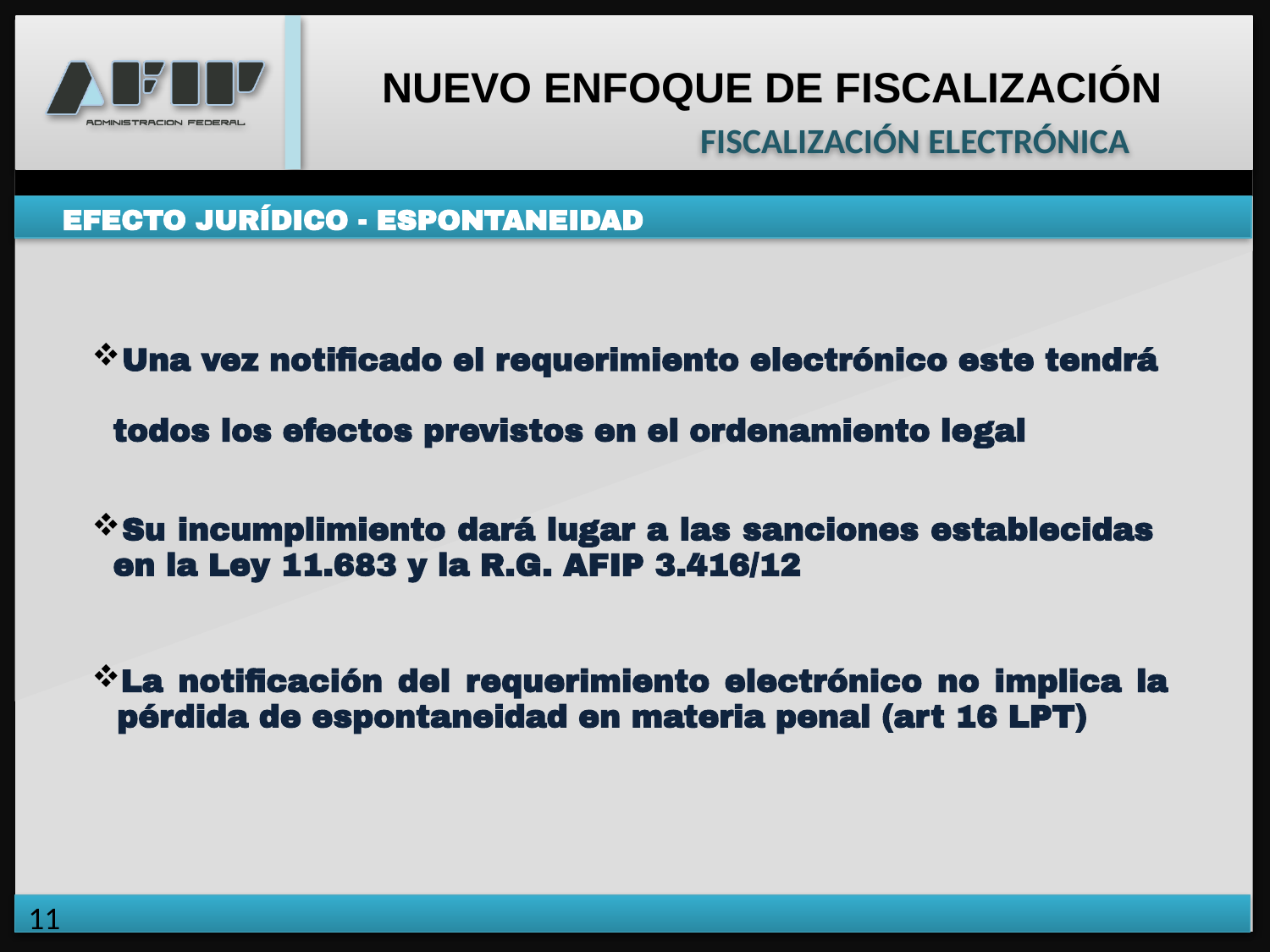

FISCALIZACIÓN ELECTRÓNICA
EFECTO JURÍDICO - ESPONTANEIDAD
Una vez notificado el requerimiento electrónico este tendrá
  todos los efectos previstos en el ordenamiento legal

Su incumplimiento dará lugar a las sanciones establecidas
  en la Ley 11.683 y la R.G. AFIP 3.416/12
La notificación del requerimiento electrónico no implica la pérdida de espontaneidad en materia penal (art 16 LPT)
11